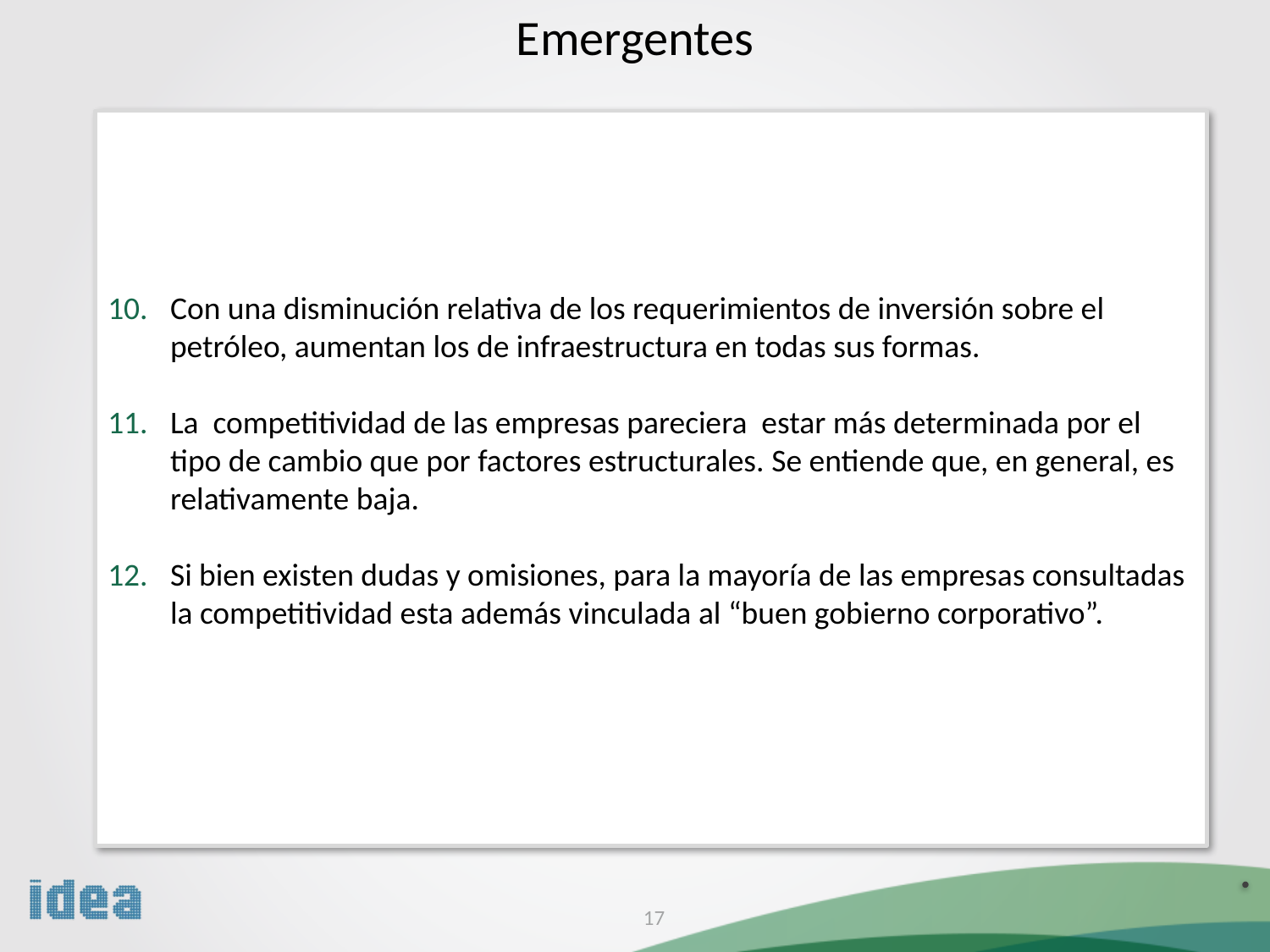

Emergentes
Con una disminución relativa de los requerimientos de inversión sobre el petróleo, aumentan los de infraestructura en todas sus formas.

La  competitividad de las empresas pareciera  estar más determinada por el tipo de cambio que por factores estructurales. Se entiende que, en general, es relativamente baja.

Si bien existen dudas y omisiones, para la mayoría de las empresas consultadas la competitividad esta además vinculada al “buen gobierno corporativo”.

17